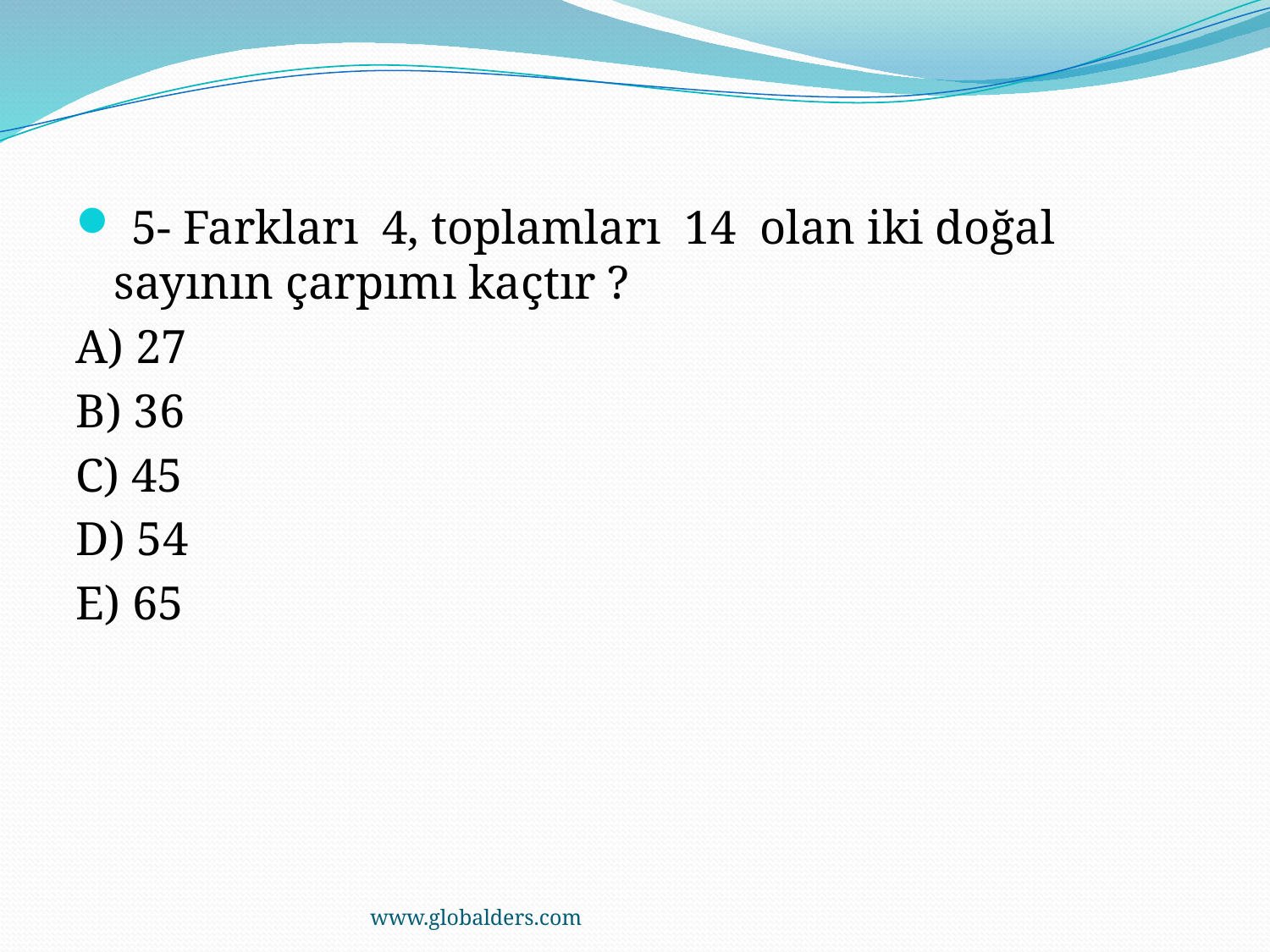

5- Farkları  4, toplamları  14  olan iki doğal sayının çarpımı kaçtır ?
A) 27
B) 36
C) 45
D) 54
E) 65

www.globalders.com